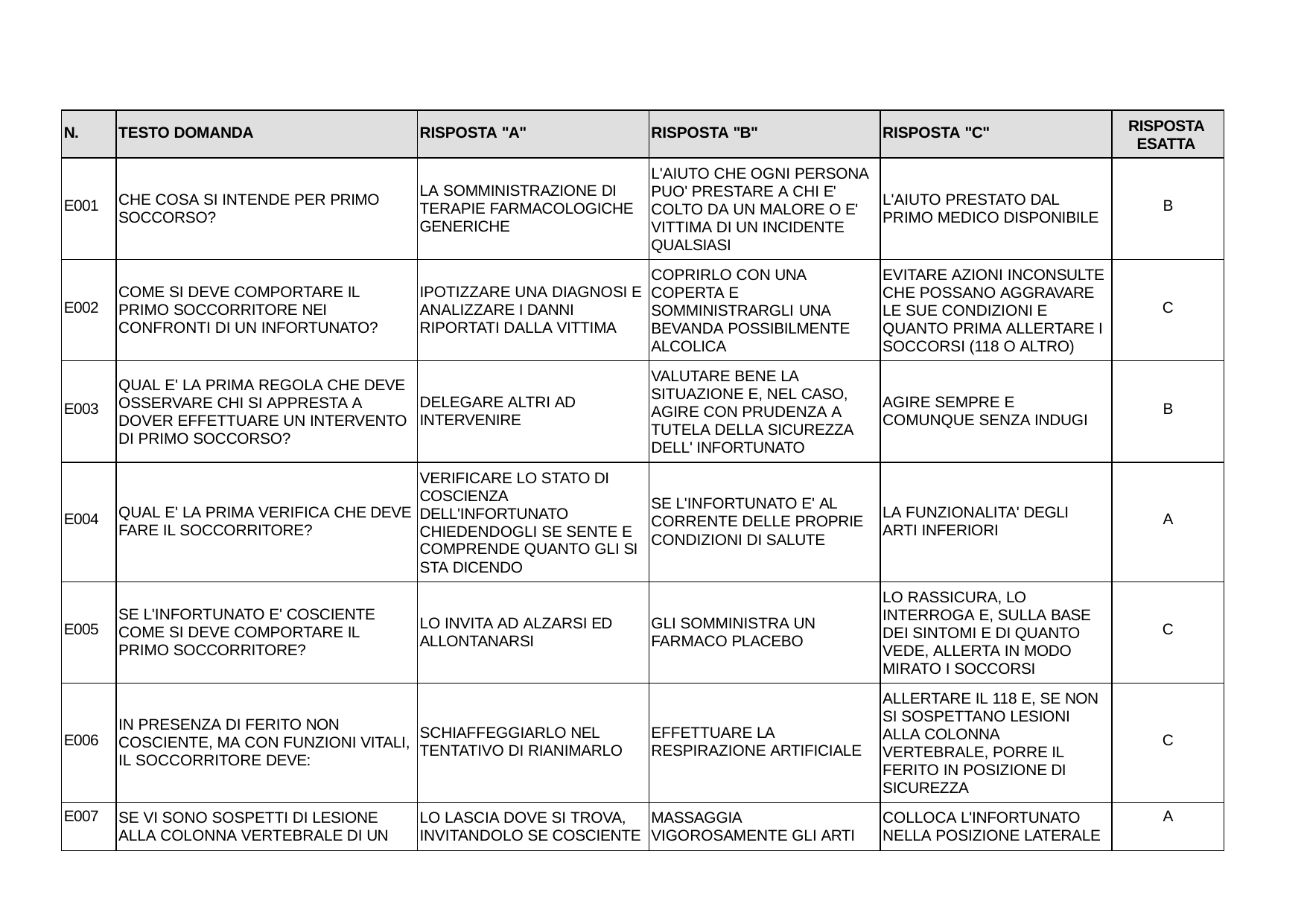

| N. | TESTO DOMANDA | RISPOSTA "A" | RISPOSTA "B" | RISPOSTA "C" | RISPOSTA ESATTA |
| --- | --- | --- | --- | --- | --- |
| E001 | CHE COSA SI INTENDE PER PRIMO SOCCORSO? | LA SOMMINISTRAZIONE DI TERAPIE FARMACOLOGICHE GENERICHE | L'AIUTO CHE OGNI PERSONA PUO' PRESTARE A CHI E' COLTO DA UN MALORE O E' VITTIMA DI UN INCIDENTE QUALSIASI | L'AIUTO PRESTATO DAL PRIMO MEDICO DISPONIBILE | B |
| E002 | COME SI DEVE COMPORTARE IL PRIMO SOCCORRITORE NEI CONFRONTI DI UN INFORTUNATO? | IPOTIZZARE UNA DIAGNOSI E ANALIZZARE I DANNI RIPORTATI DALLA VITTIMA | COPRIRLO CON UNA COPERTA E SOMMINISTRARGLI UNA BEVANDA POSSIBILMENTE ALCOLICA | EVITARE AZIONI INCONSULTE CHE POSSANO AGGRAVARE LE SUE CONDIZIONI E QUANTO PRIMA ALLERTARE I SOCCORSI (118 O ALTRO) | C |
| E003 | QUAL E' LA PRIMA REGOLA CHE DEVE OSSERVARE CHI SI APPRESTA A DOVER EFFETTUARE UN INTERVENTO DI PRIMO SOCCORSO? | DELEGARE ALTRI AD INTERVENIRE | VALUTARE BENE LA SITUAZIONE E, NEL CASO, AGIRE CON PRUDENZA A TUTELA DELLA SICUREZZA DELL' INFORTUNATO | AGIRE SEMPRE E COMUNQUE SENZA INDUGI | B |
| E004 | QUAL E' LA PRIMA VERIFICA CHE DEVE FARE IL SOCCORRITORE? | VERIFICARE LO STATO DI COSCIENZA DELL'INFORTUNATO CHIEDENDOGLI SE SENTE E COMPRENDE QUANTO GLI SI STA DICENDO | SE L'INFORTUNATO E' AL CORRENTE DELLE PROPRIE CONDIZIONI DI SALUTE | LA FUNZIONALITA' DEGLI ARTI INFERIORI | A |
| E005 | SE L'INFORTUNATO E' COSCIENTE COME SI DEVE COMPORTARE IL PRIMO SOCCORRITORE? | LO INVITA AD ALZARSI ED ALLONTANARSI | GLI SOMMINISTRA UN FARMACO PLACEBO | LO RASSICURA, LO INTERROGA E, SULLA BASE DEI SINTOMI E DI QUANTO VEDE, ALLERTA IN MODO MIRATO I SOCCORSI | C |
| E006 | IN PRESENZA DI FERITO NON COSCIENTE, MA CON FUNZIONI VITALI, IL SOCCORRITORE DEVE: | SCHIAFFEGGIARLO NEL TENTATIVO DI RIANIMARLO | EFFETTUARE LA RESPIRAZIONE ARTIFICIALE | ALLERTARE IL 118 E, SE NON SI SOSPETTANO LESIONI ALLA COLONNA VERTEBRALE, PORRE IL FERITO IN POSIZIONE DI SICUREZZA | C |
| E007 | SE VI SONO SOSPETTI DI LESIONE ALLA COLONNA VERTEBRALE DI UN | LO LASCIA DOVE SI TROVA, INVITANDOLO SE COSCIENTE | MASSAGGIA VIGOROSAMENTE GLI ARTI | COLLOCA L'INFORTUNATO NELLA POSIZIONE LATERALE | A |